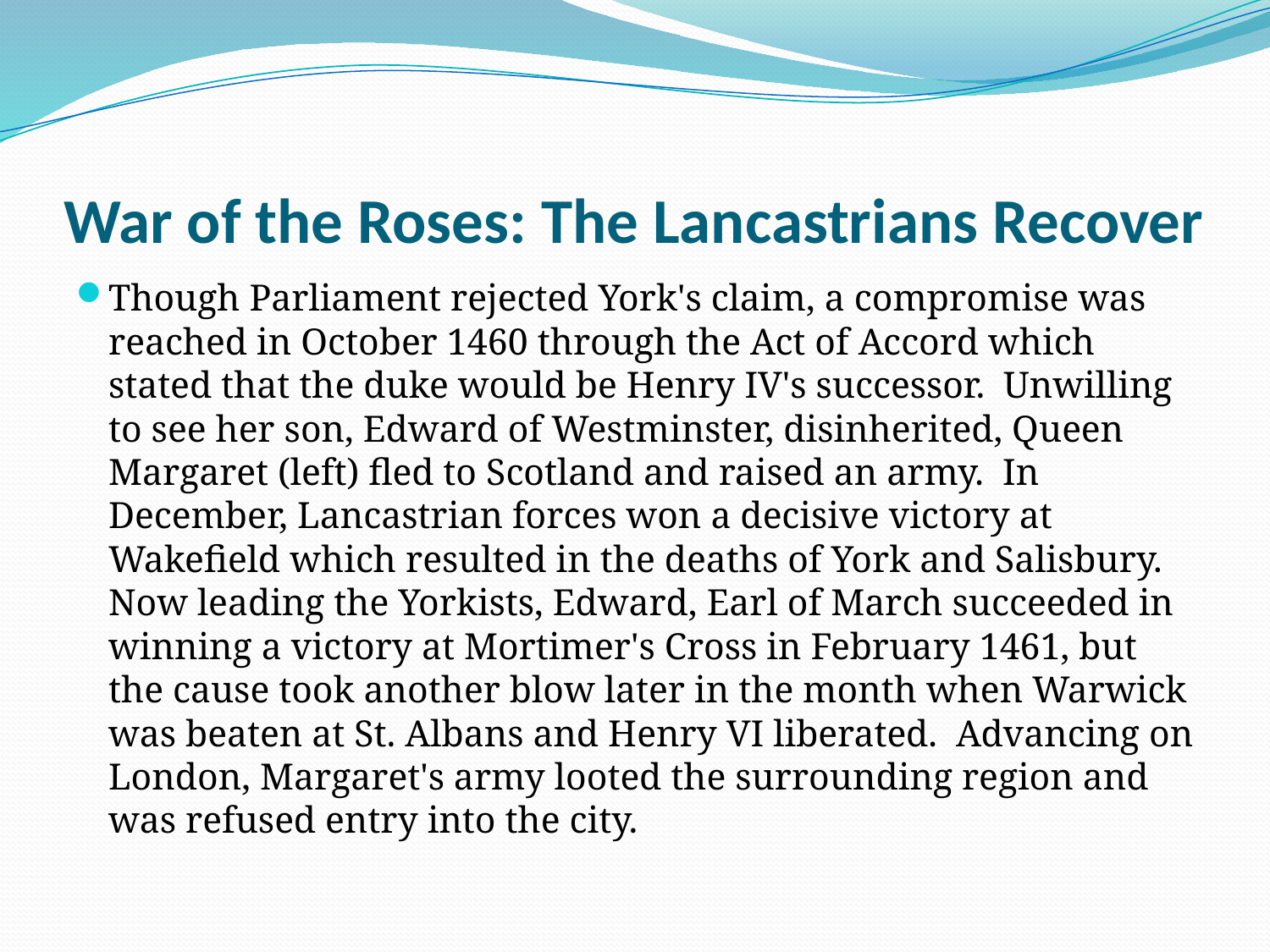

# War of the Roses: The Lancastrians Recover
Though Parliament rejected York's claim, a compromise was reached in October 1460 through the Act of Accord which stated that the duke would be Henry IV's successor.  Unwilling to see her son, Edward of Westminster, disinherited, Queen Margaret (left) fled to Scotland and raised an army.  In December, Lancastrian forces won a decisive victory at Wakefield which resulted in the deaths of York and Salisbury.  Now leading the Yorkists, Edward, Earl of March succeeded in winning a victory at Mortimer's Cross in February 1461, but the cause took another blow later in the month when Warwick was beaten at St. Albans and Henry VI liberated.  Advancing on London, Margaret's army looted the surrounding region and was refused entry into the city.